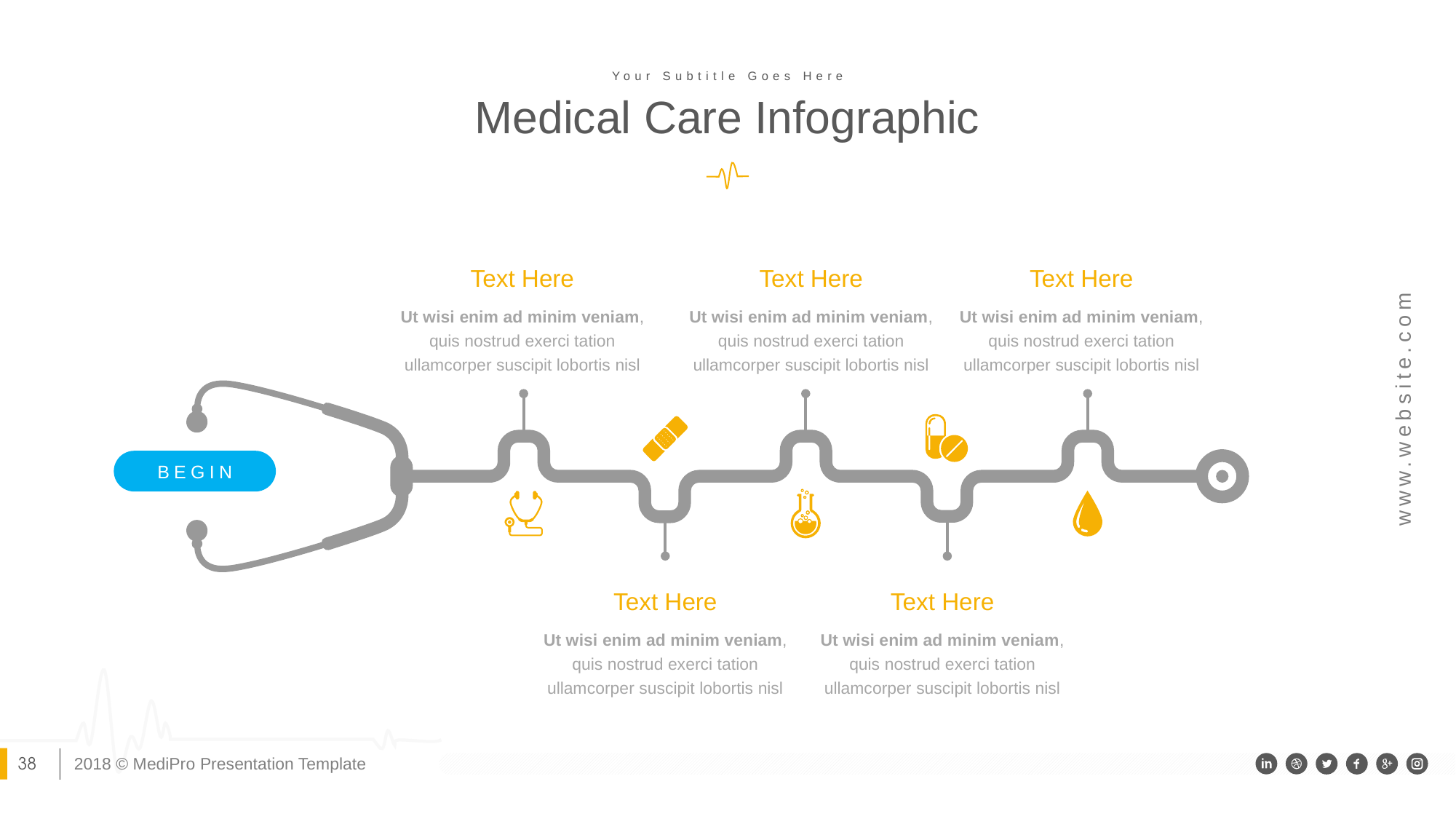

Your Subtitle Goes Here
Medical Care Infographic

Text Here
Ut wisi enim ad minim veniam, quis nostrud exerci tation ullamcorper suscipit lobortis nisl
Text Here
Ut wisi enim ad minim veniam, quis nostrud exerci tation ullamcorper suscipit lobortis nisl
Text Here
Ut wisi enim ad minim veniam, quis nostrud exerci tation ullamcorper suscipit lobortis nisl

BEGIN

Text Here
Ut wisi enim ad minim veniam, quis nostrud exerci tation ullamcorper suscipit lobortis nisl
Text Here
Ut wisi enim ad minim veniam, quis nostrud exerci tation ullamcorper suscipit lobortis nisl